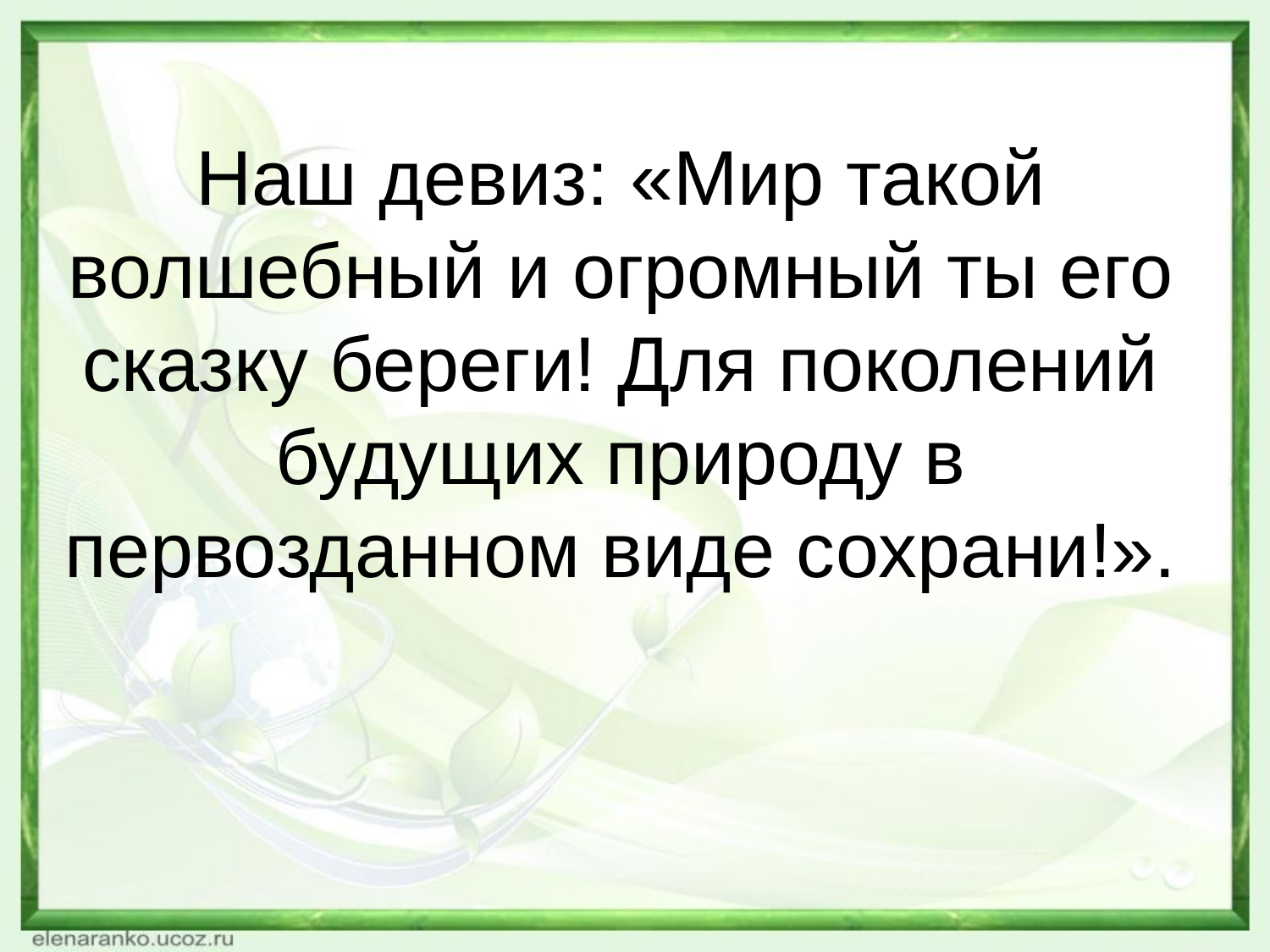

# Наш девиз: «Мир такой волшебный и огромный ты его сказку береги! Для поколений будущих природу в первозданном виде сохрани!».